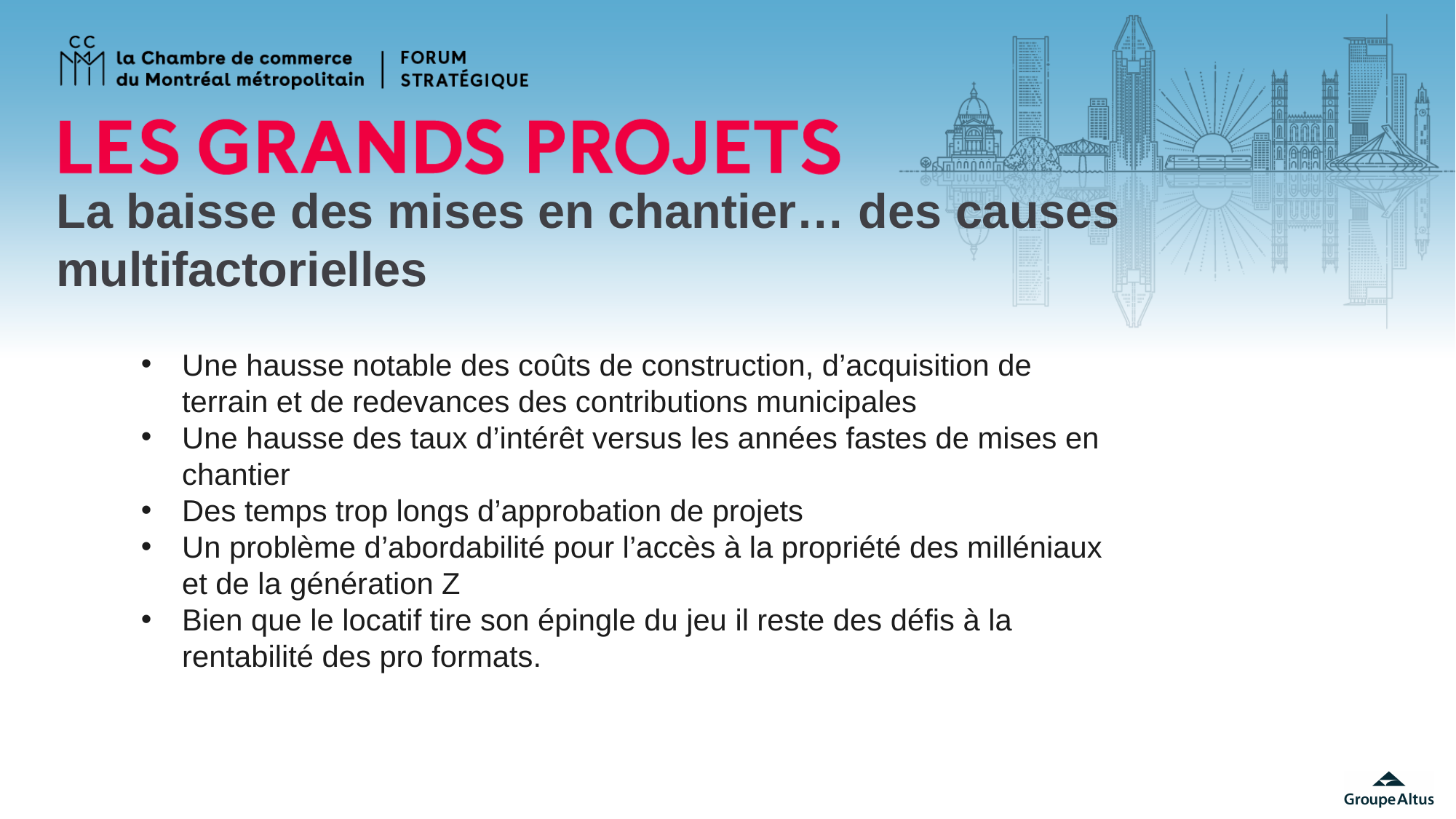

La baisse des mises en chantier… des causes multifactorielles
Une hausse notable des coûts de construction, d’acquisition de terrain et de redevances des contributions municipales
Une hausse des taux d’intérêt versus les années fastes de mises en chantier
Des temps trop longs d’approbation de projets
Un problème d’abordabilité pour l’accès à la propriété des milléniaux et de la génération Z
Bien que le locatif tire son épingle du jeu il reste des défis à la rentabilité des pro formats.